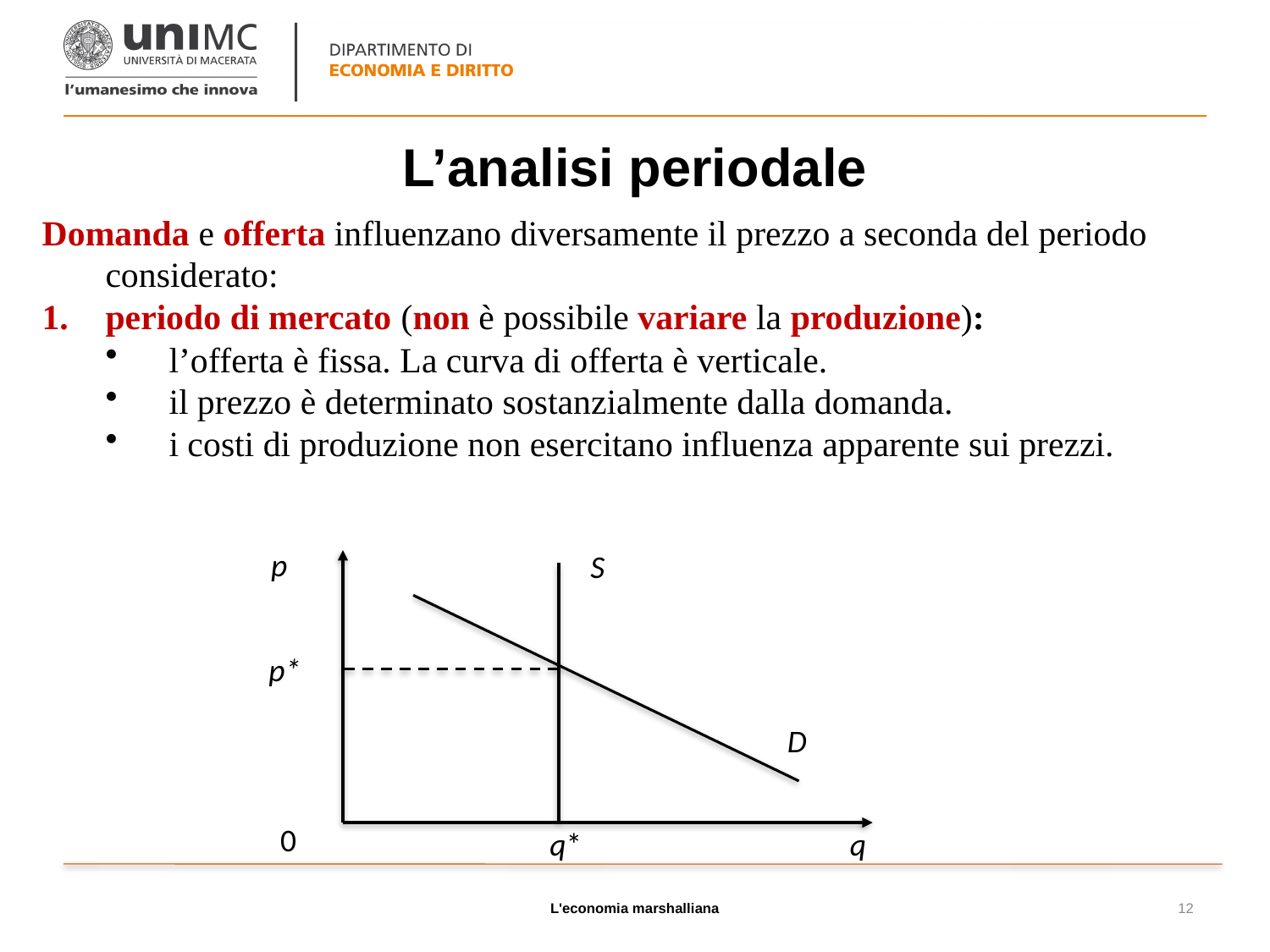

# L’analisi periodale

Domanda e offerta influenzano diversamente il prezzo a seconda del periodo considerato:
periodo di mercato (non è possibile variare la produzione):
l’offerta è fissa. La curva di offerta è verticale.
il prezzo è determinato sostanzialmente dalla domanda.
i costi di produzione non esercitano influenza apparente sui prezzi.
p
S
p*
D
0
q*
q
L'economia marshalliana
12